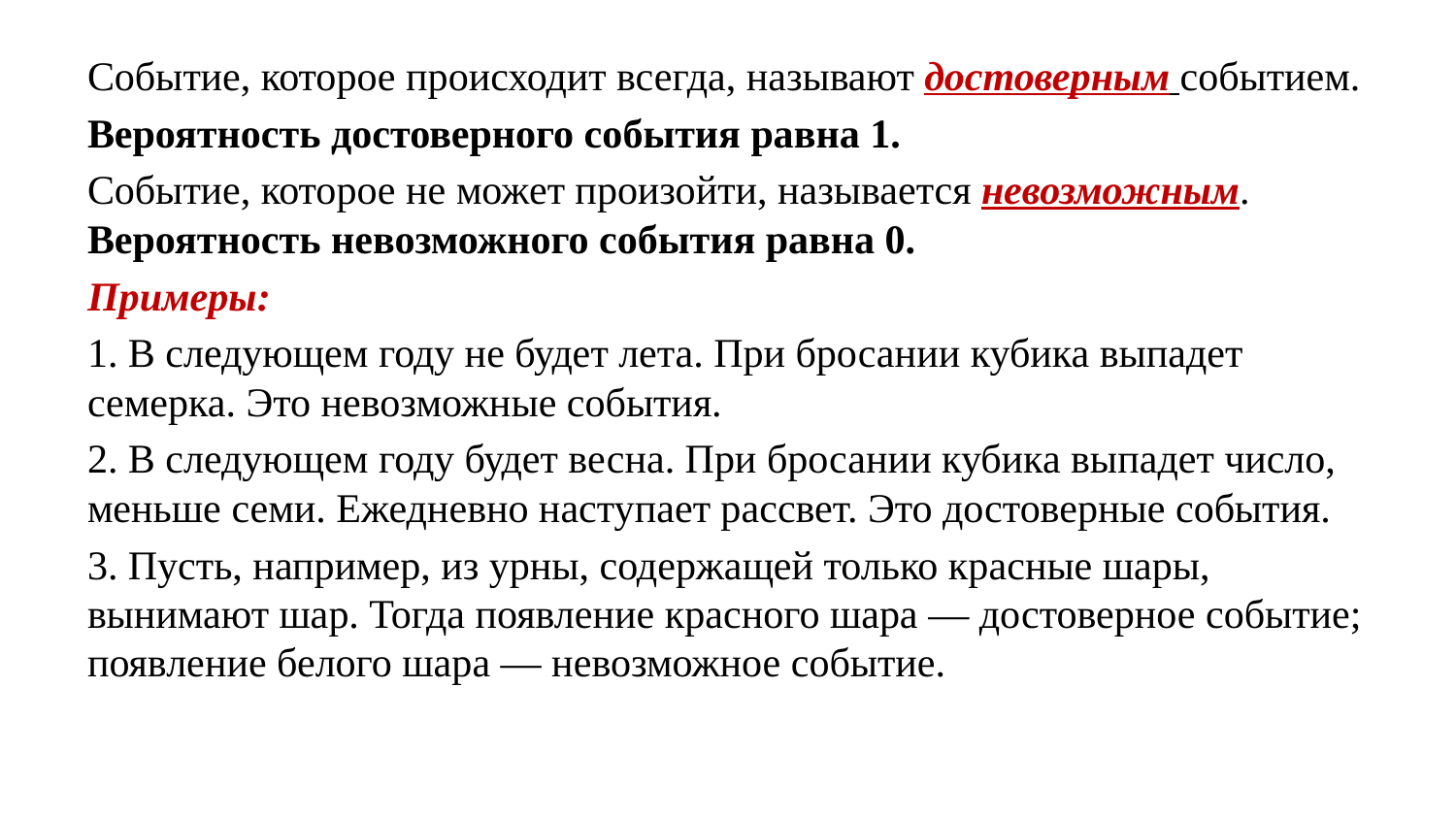

Событие, которое происходит всегда, называют достоверным событием.
Вероятность достоверного события равна 1.
Событие, которое не может произойти, называется невозможным. Вероятность невозможного события равна 0.
Примеры:
1. В следующем году не будет лета. При бросании кубика выпадет семерка. Это невозможные события.
2. В следующем году будет весна. При бросании кубика выпадет число, меньше семи. Ежедневно наступает рассвет. Это достоверные события.
3. Пусть, например, из урны, содержащей только красные шары, вынимают шар. Тогда появление красного шара — достоверное событие; появление белого шара — невозможное событие.